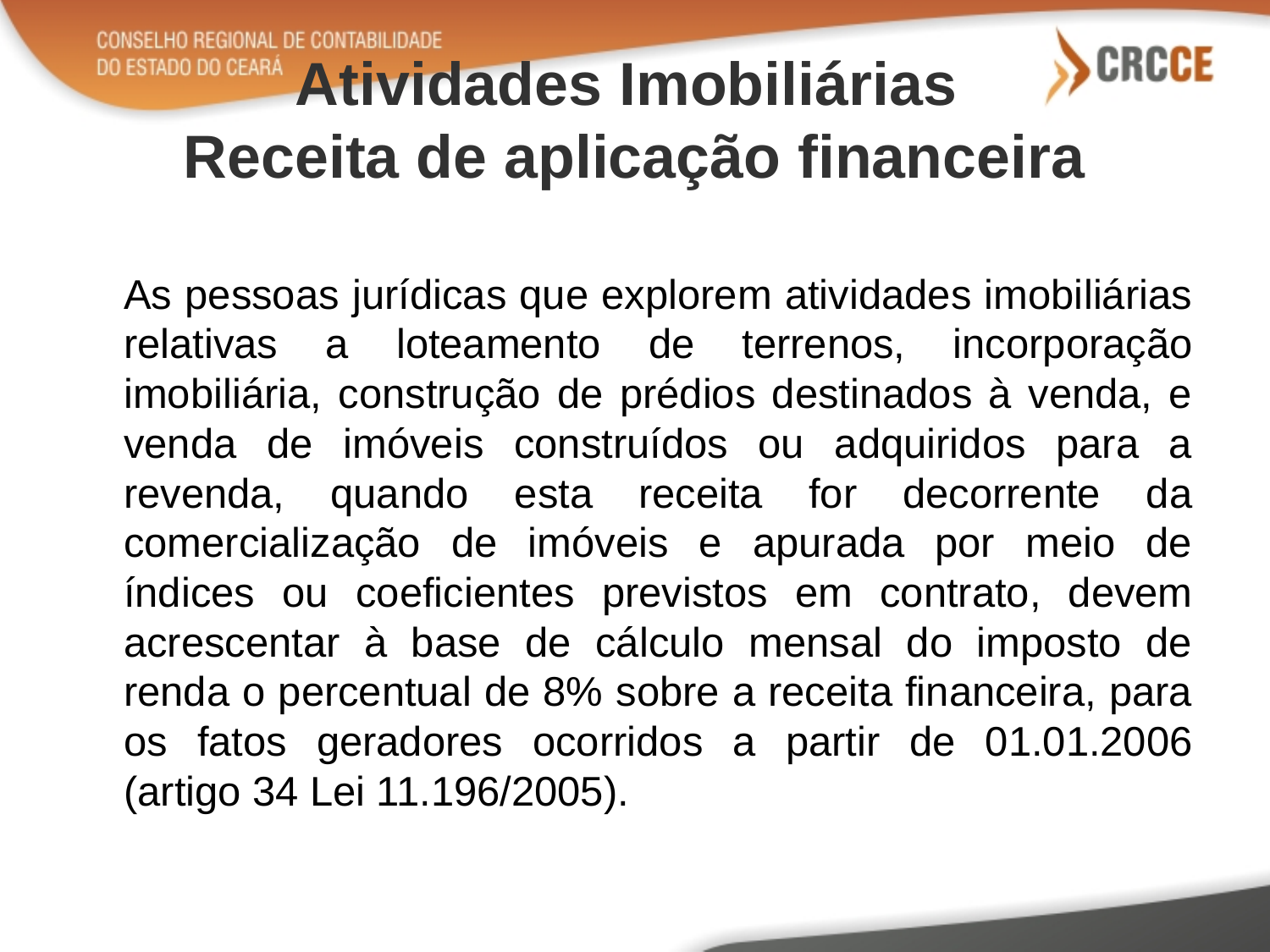

# Atividades Imobiliárias Receita de aplicação financeira

	As pessoas jurídicas que explorem atividades imobiliárias relativas a loteamento de terrenos, incorporação imobiliária, construção de prédios destinados à venda, e venda de imóveis construídos ou adquiridos para a revenda, quando esta receita for decorrente da comercialização de imóveis e apurada por meio de índices ou coeficientes previstos em contrato, devem acrescentar à base de cálculo mensal do imposto de renda o percentual de 8% sobre a receita financeira, para os fatos geradores ocorridos a partir de 01.01.2006 (artigo 34 Lei 11.196/2005).